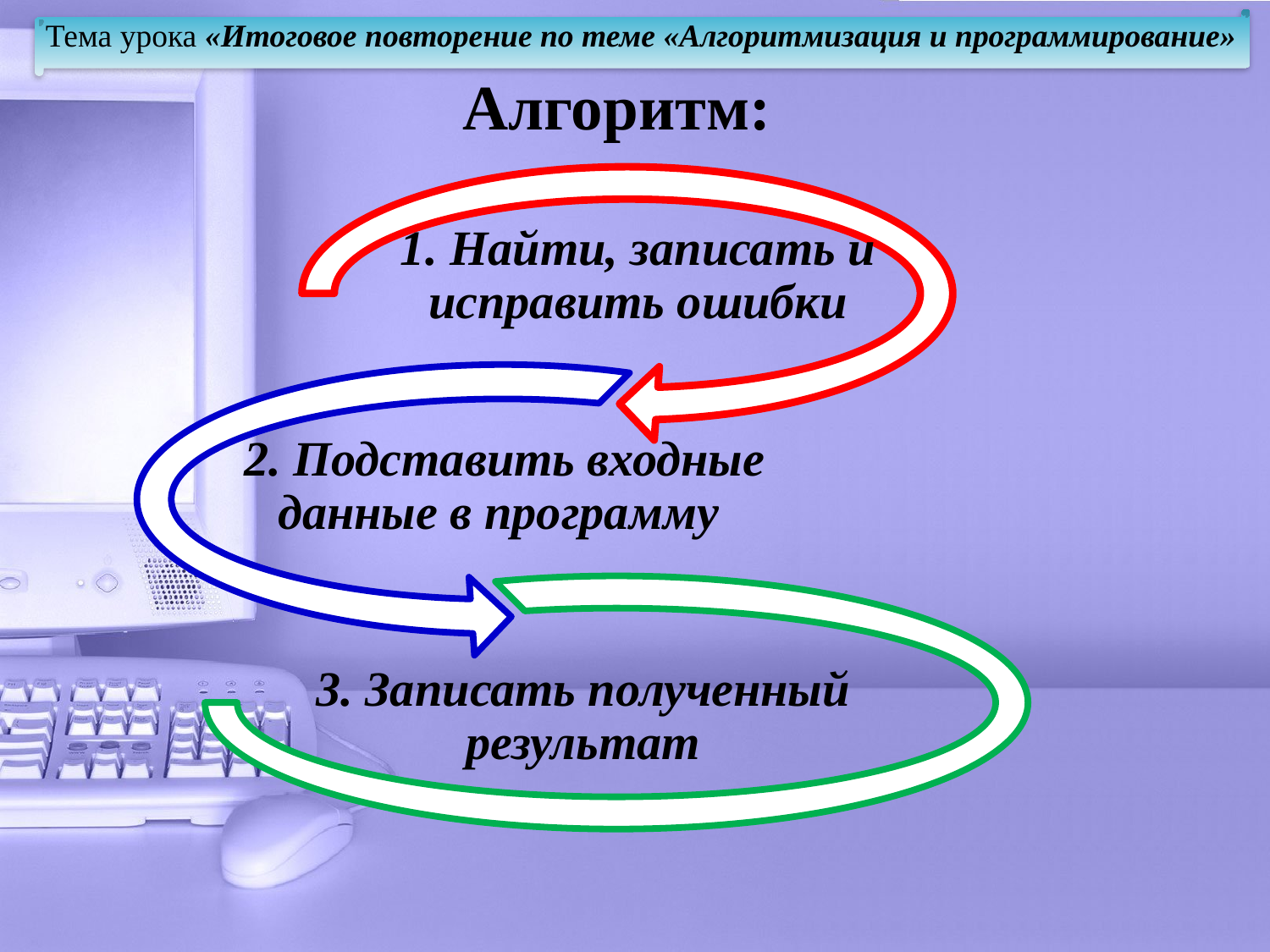

Тема урока «Итоговое повторение по теме «Алгоритмизация и программирование»

Алгоритм:

1. Найти, записать и исправить ошибки
2. Подставить входные данные в программу
3. Записать полученный результат